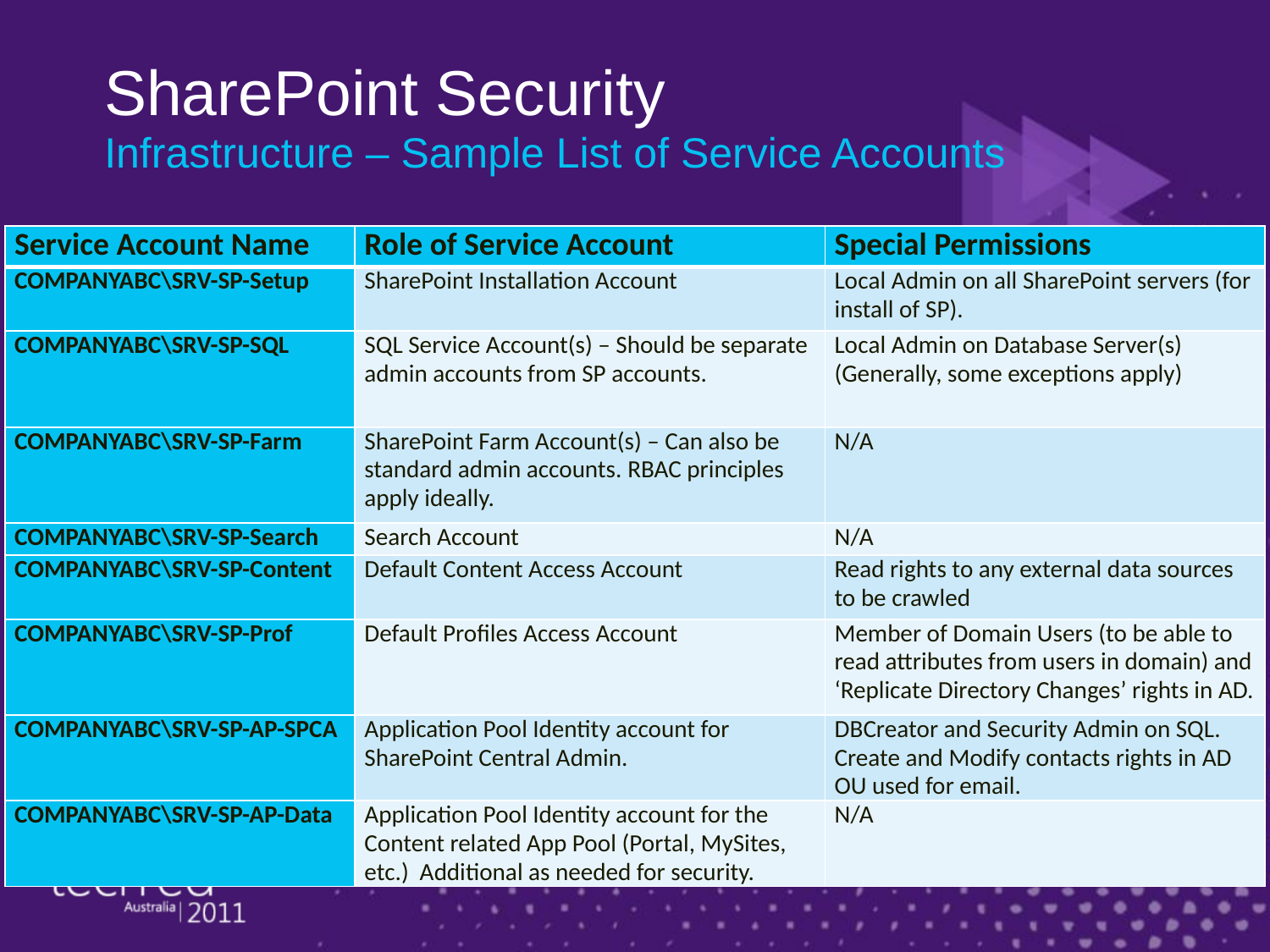

# SharePoint Security Infrastructure – Sample List of Service Accounts
| Service Account Name | Role of Service Account | Special Permissions |
| --- | --- | --- |
| COMPANYABC\SRV-SP-Setup | SharePoint Installation Account | Local Admin on all SharePoint servers (for install of SP). |
| COMPANYABC\SRV-SP-SQL | SQL Service Account(s) – Should be separate admin accounts from SP accounts. | Local Admin on Database Server(s) (Generally, some exceptions apply) |
| COMPANYABC\SRV-SP-Farm | SharePoint Farm Account(s) – Can also be standard admin accounts. RBAC principles apply ideally. | N/A |
| COMPANYABC\SRV-SP-Search | Search Account | N/A |
| COMPANYABC\SRV-SP-Content | Default Content Access Account | Read rights to any external data sources to be crawled |
| COMPANYABC\SRV-SP-Prof | Default Profiles Access Account | Member of Domain Users (to be able to read attributes from users in domain) and ‘Replicate Directory Changes’ rights in AD. |
| COMPANYABC\SRV-SP-AP-SPCA | Application Pool Identity account for SharePoint Central Admin. | DBCreator and Security Admin on SQL. Create and Modify contacts rights in AD OU used for email. |
| COMPANYABC\SRV-SP-AP-Data | Application Pool Identity account for the Content related App Pool (Portal, MySites, etc.) Additional as needed for security. | N/A |